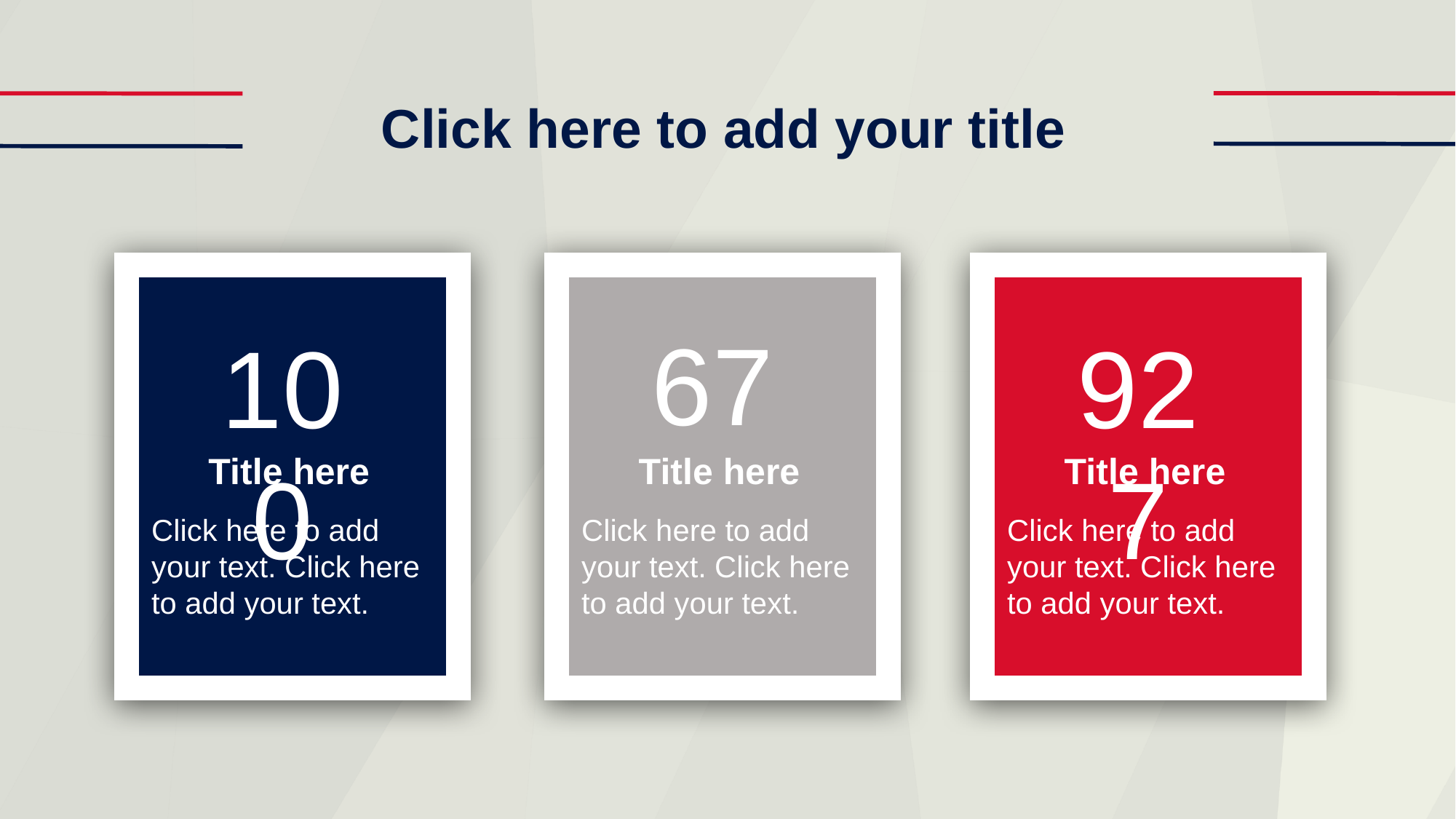

Click here to add your title

100
67
927
Title here
Title here
Title here
Click here to add your text. Click here to add your text.
Click here to add your text. Click here to add your text.
Click here to add your text. Click here to add your text.